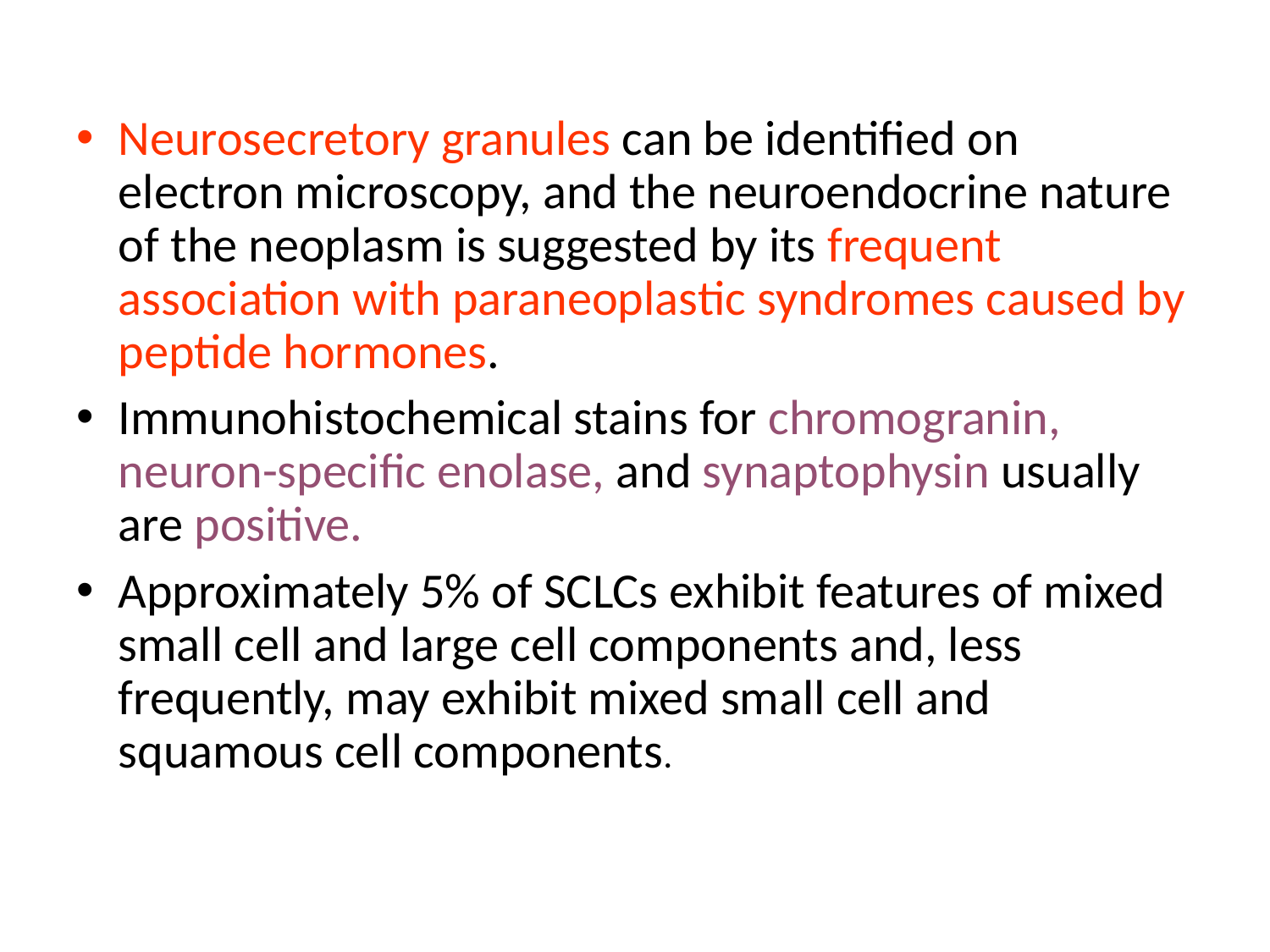

Neurosecretory granules can be identified on electron microscopy, and the neuroendocrine nature of the neoplasm is suggested by its frequent association with paraneoplastic syndromes caused by peptide hormones.
Immunohistochemical stains for chromogranin, neuron-specific enolase, and synaptophysin usually are positive.
Approximately 5% of SCLCs exhibit features of mixed small cell and large cell components and, less frequently, may exhibit mixed small cell and squamous cell components.